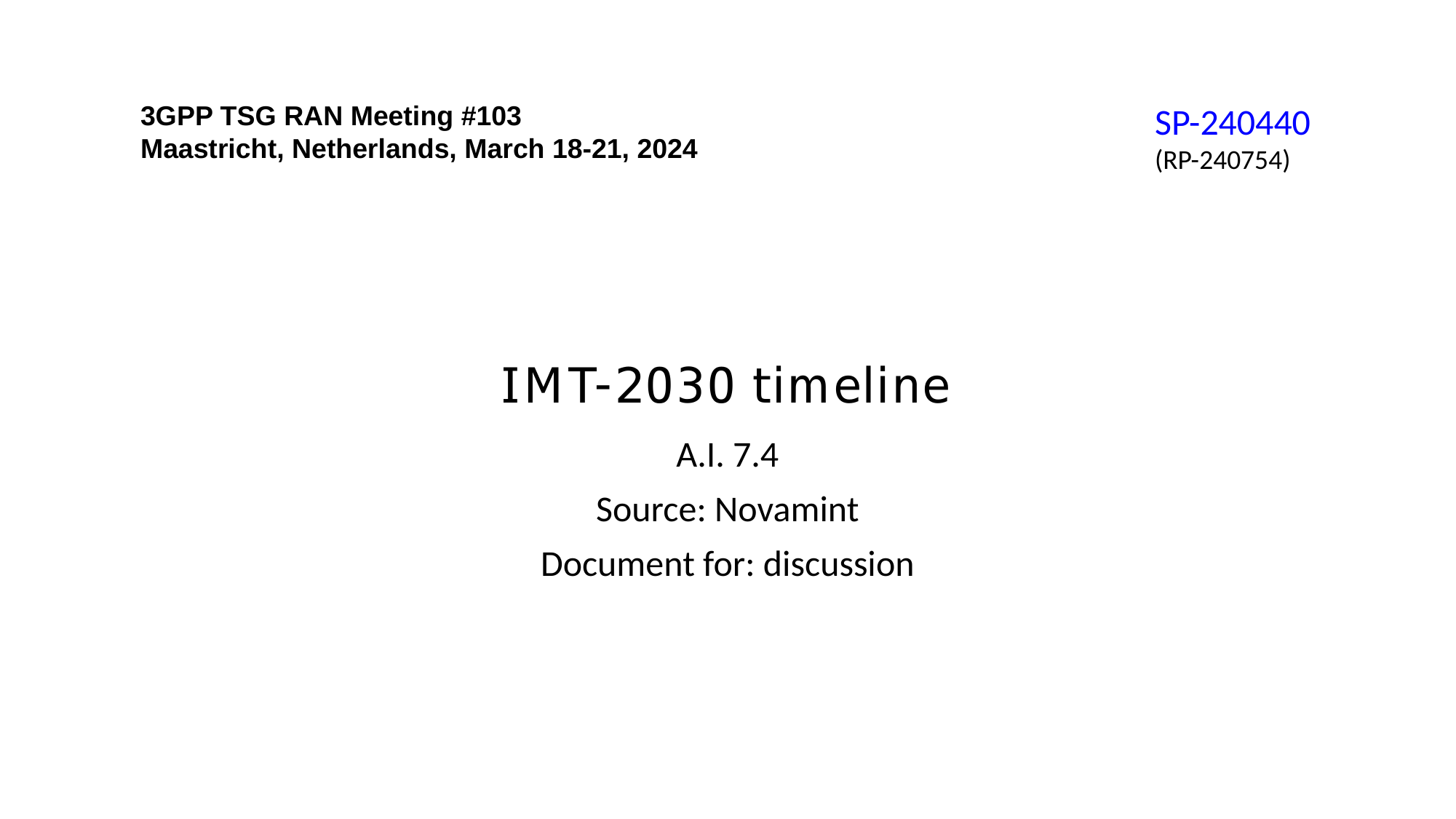

3GPP TSG RAN Meeting #103
Maastricht, Netherlands, March 18-21, 2024
SP-240440
(RP-240754)
# IMT-2030 timeline
A.I. 7.4
Source: Novamint
Document for: discussion